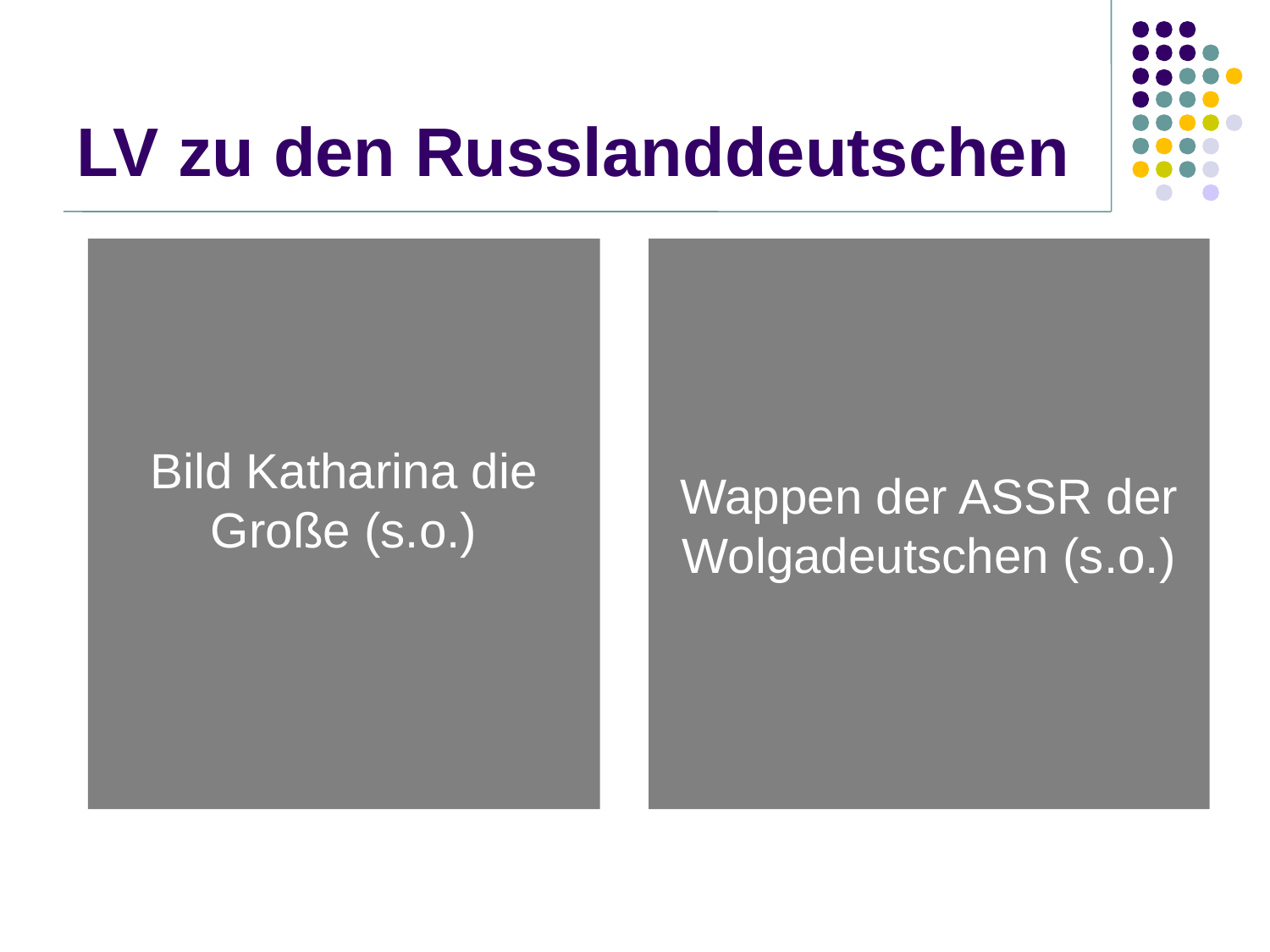

# LV zu den Russlanddeutschen
Wappen der ASSR der Wolgadeutschen (s.o.)

Bild Katharina die Große (s.o.)